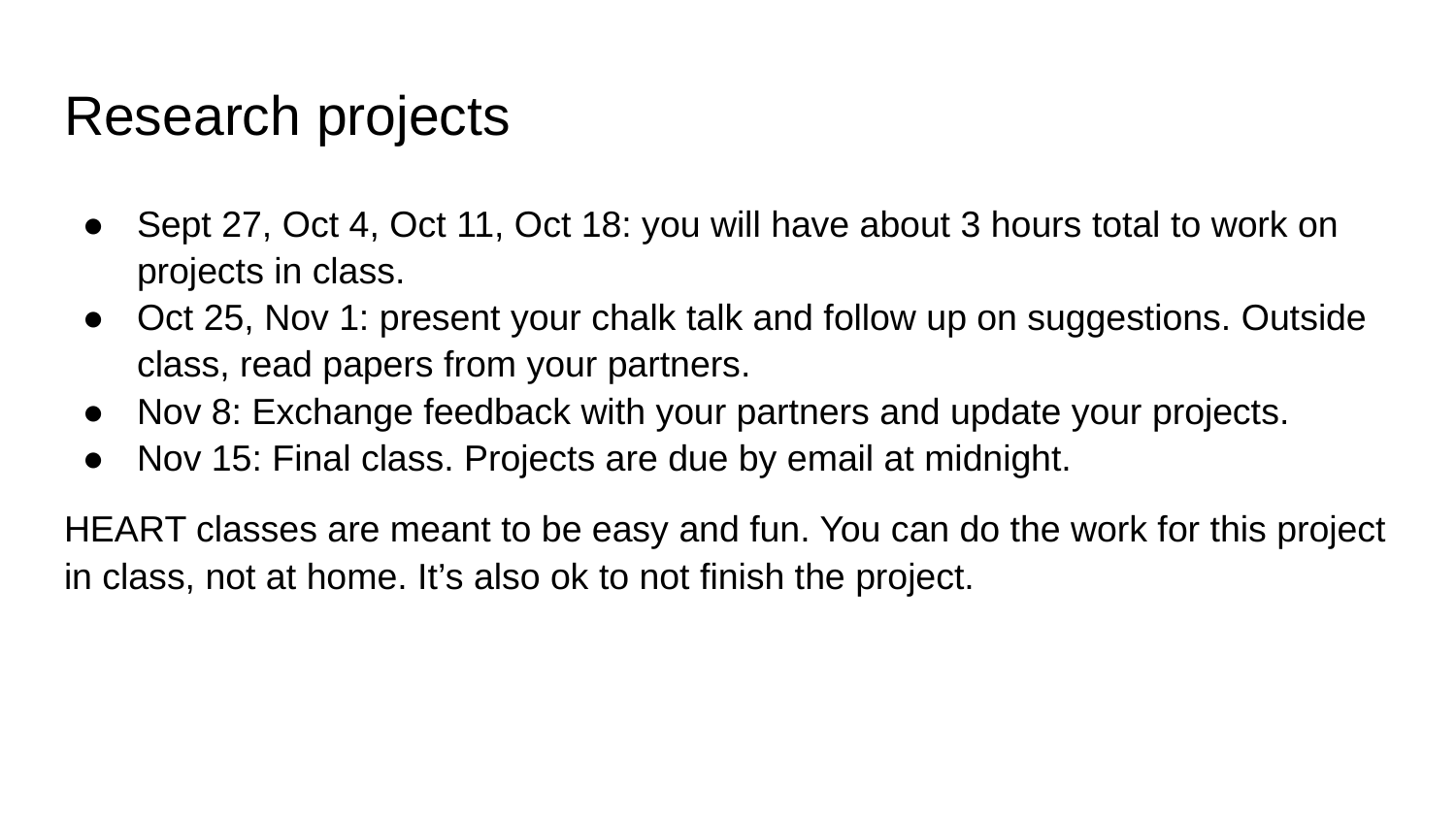

# Research projects
Sept 27, Oct 4, Oct 11, Oct 18: you will have about 3 hours total to work on projects in class.
Oct 25, Nov 1: present your chalk talk and follow up on suggestions. Outside class, read papers from your partners.
Nov 8: Exchange feedback with your partners and update your projects.
Nov 15: Final class. Projects are due by email at midnight.
HEART classes are meant to be easy and fun. You can do the work for this project in class, not at home. It’s also ok to not finish the project.